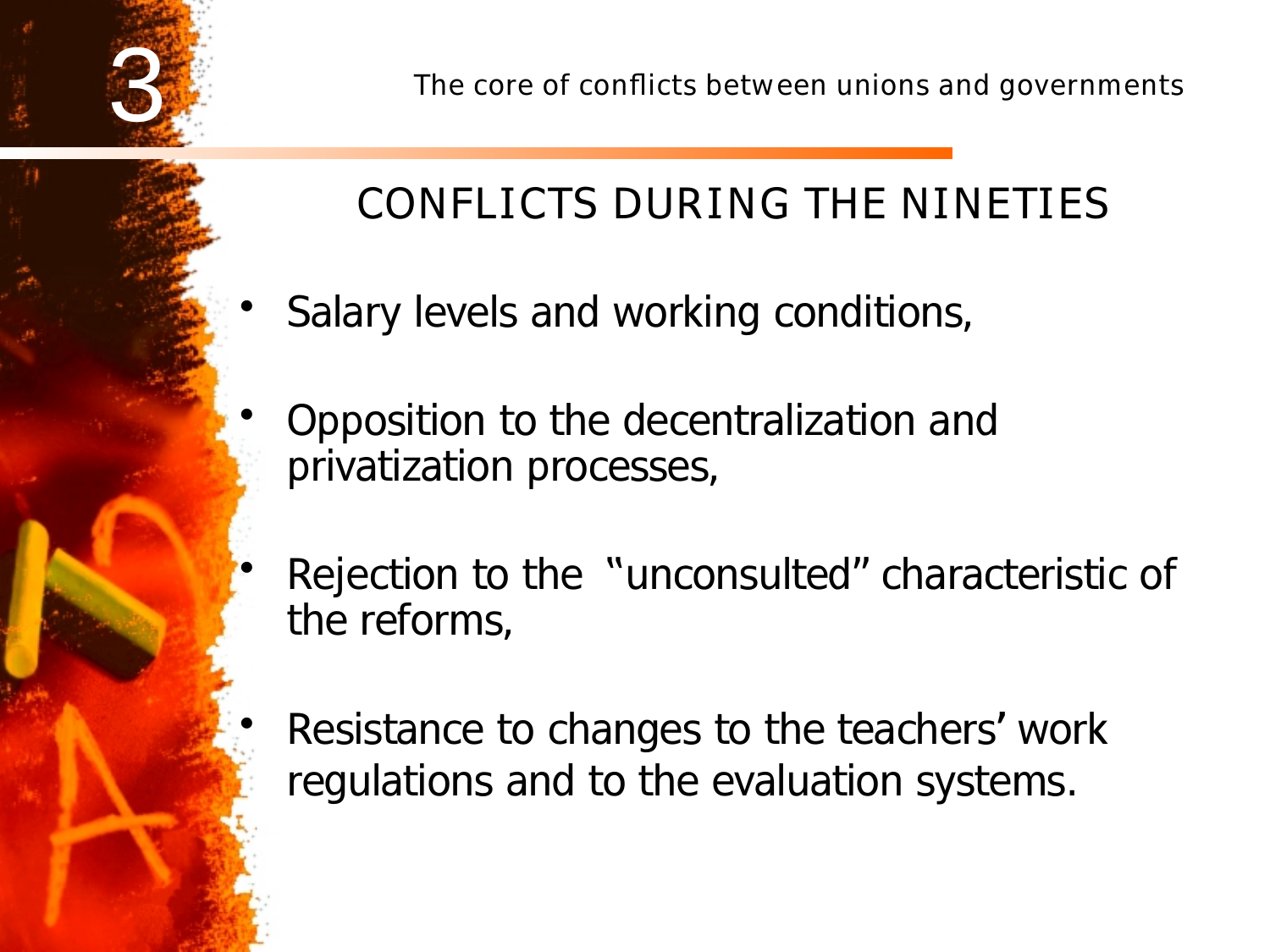

# The core of conflicts between unions and governments
CONFLICTS DURING THE NINETIES

Salary levels and working conditions,

Opposition to the decentralization and privatization processes,

Rejection to the  “unconsulted” characteristic of the reforms,

Resistance to changes to the teachers’ work regulations and to the evaluation systems.